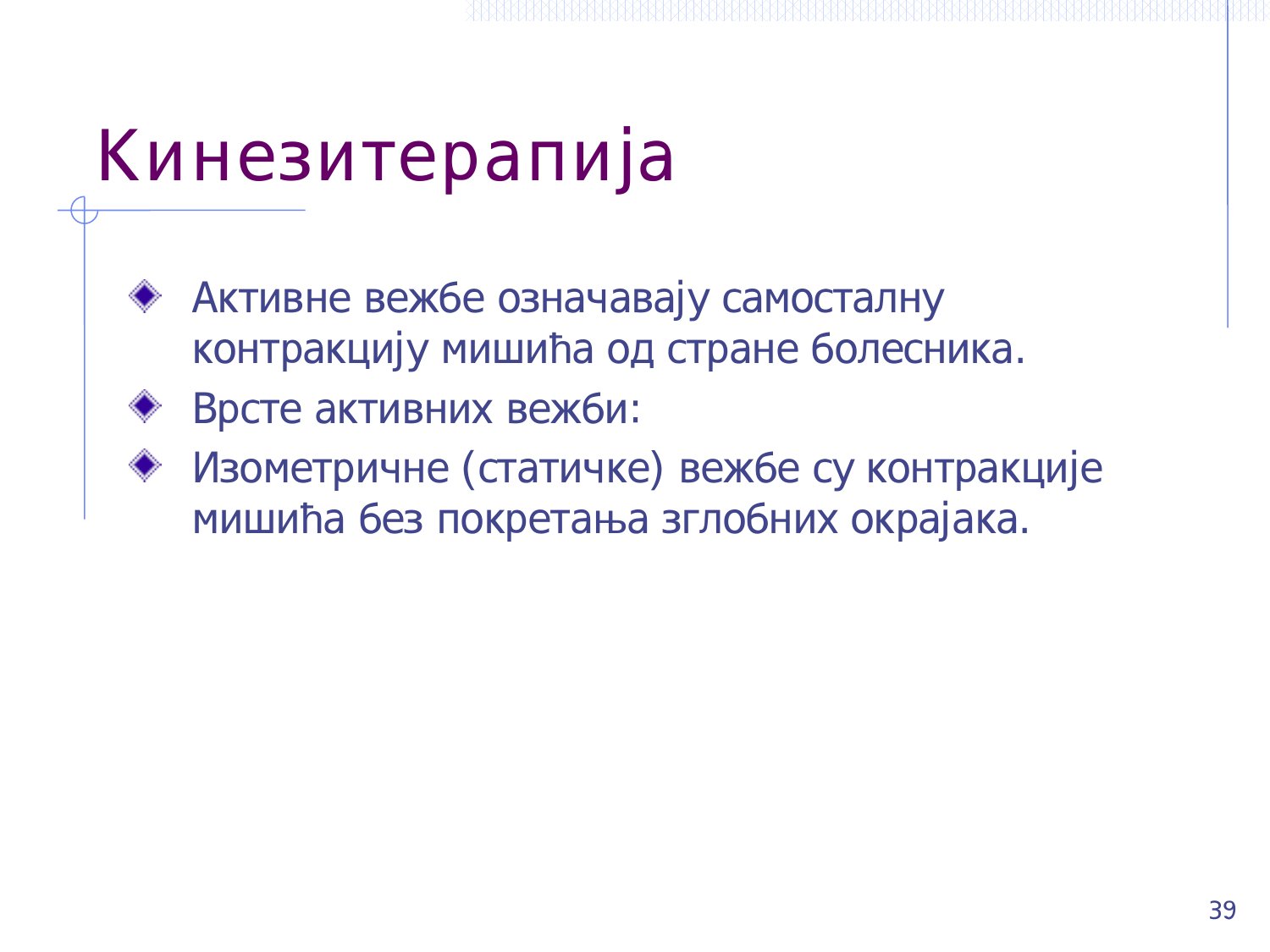

# Кинезитерапија
Активне вежбе означавају самосталну контракцију мишића од стране болесника.
Врсте активних вежби:
Изометричне (статичке) вежбе су контракције мишића без покретања зглобних окрајака.
39